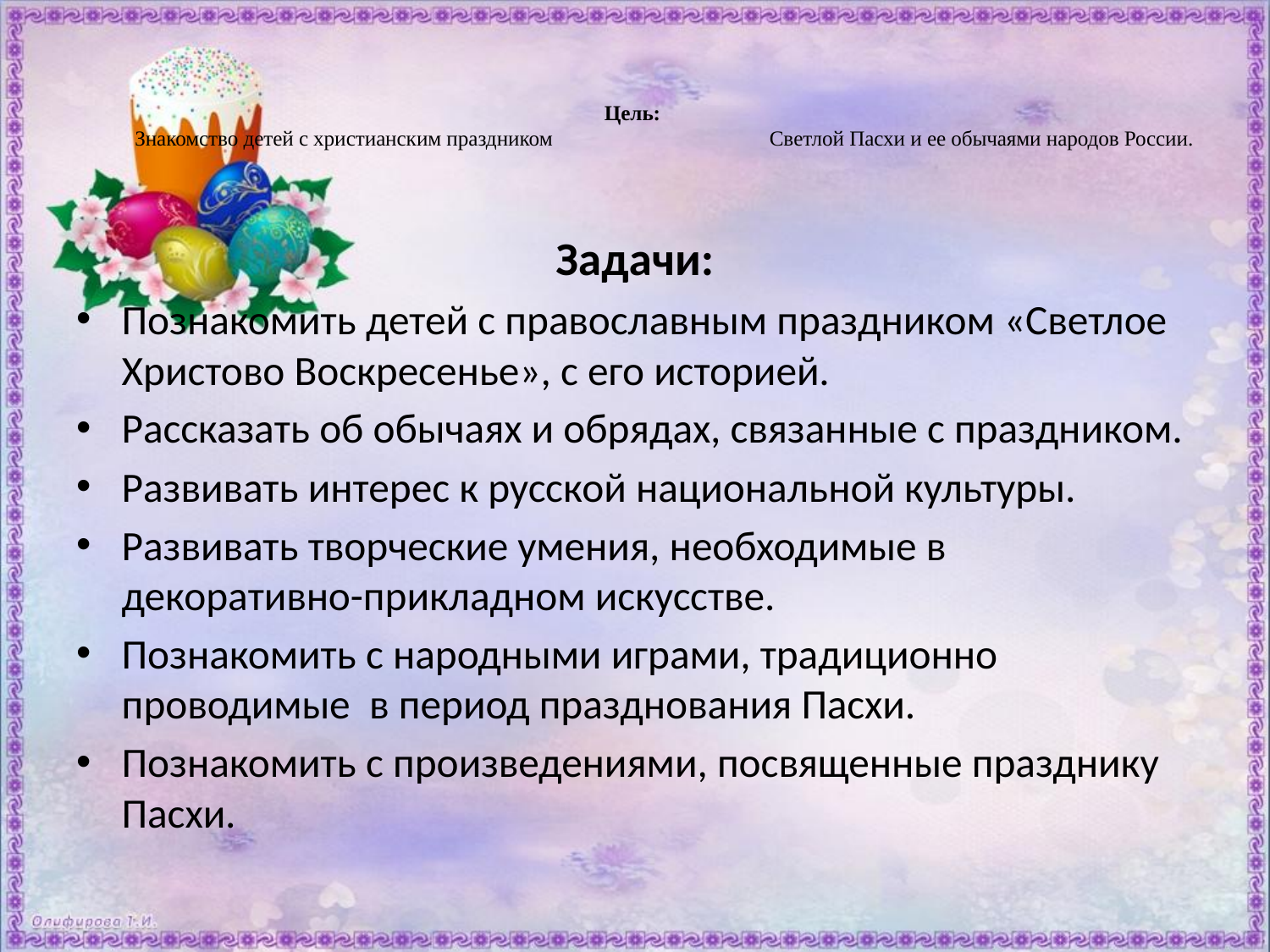

# Цель: Знакомство детей с христианским праздником                                         Светлой Пасхи и ее обычаями народов России.
Задачи:
Познакомить детей с православным праздником «Светлое Христово Воскресенье», с его историей.
Рассказать об обычаях и обрядах, связанные с праздником.
Развивать интерес к русской национальной культуры.
Развивать творческие умения, необходимые в декоративно-прикладном искусстве.
Познакомить с народными играми, традиционно проводимые  в период празднования Пасхи.
Познакомить с произведениями, посвященные празднику Пасхи.